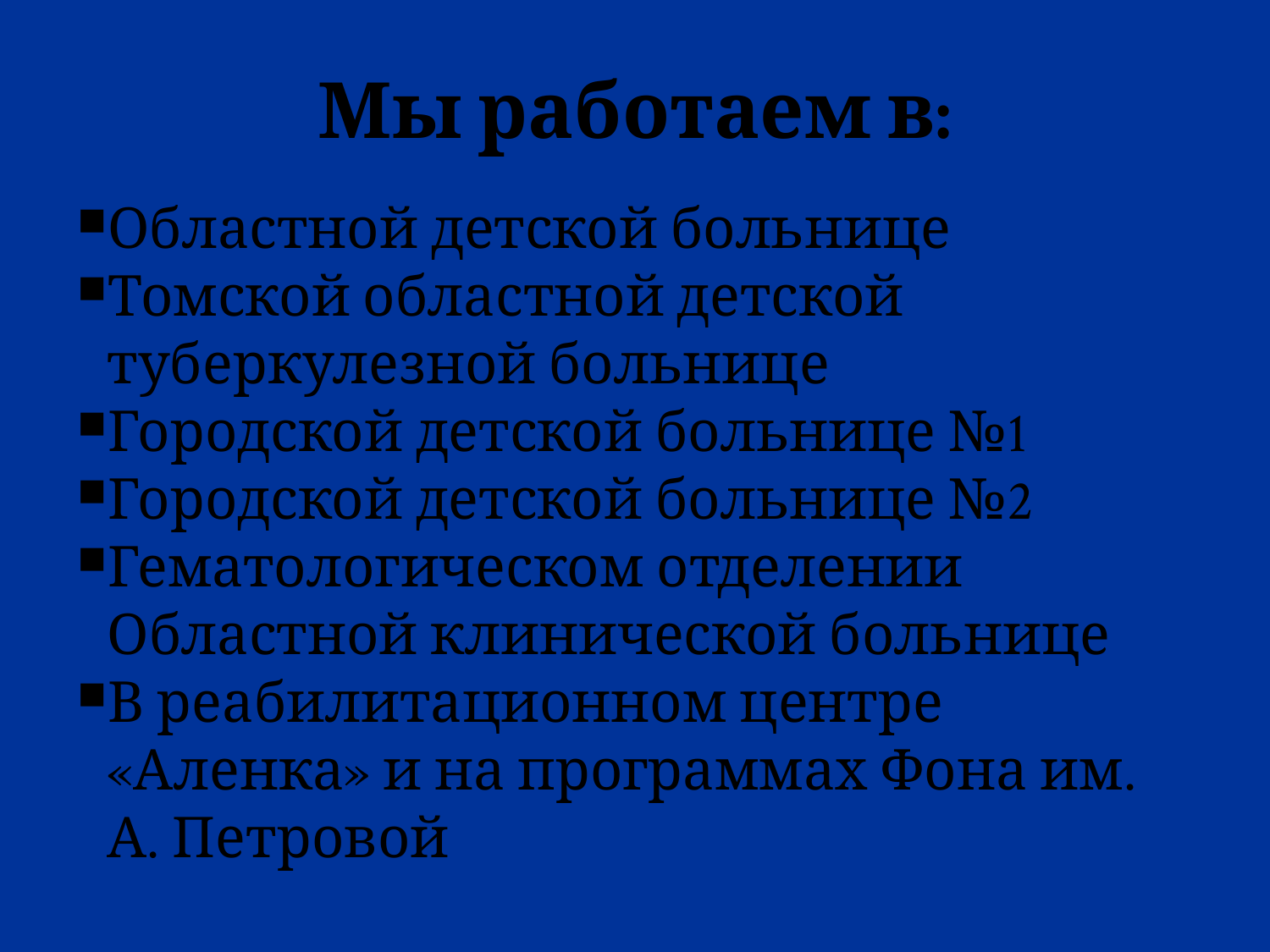

Мы работаем в:
Областной детской больнице
Томской областной детской туберкулезной больнице
Городской детской больнице №1
Городской детской больнице №2
Гематологическом отделении Областной клинической больнице
В реабилитационном центре «Аленка» и на программах Фона им. А. Петровой